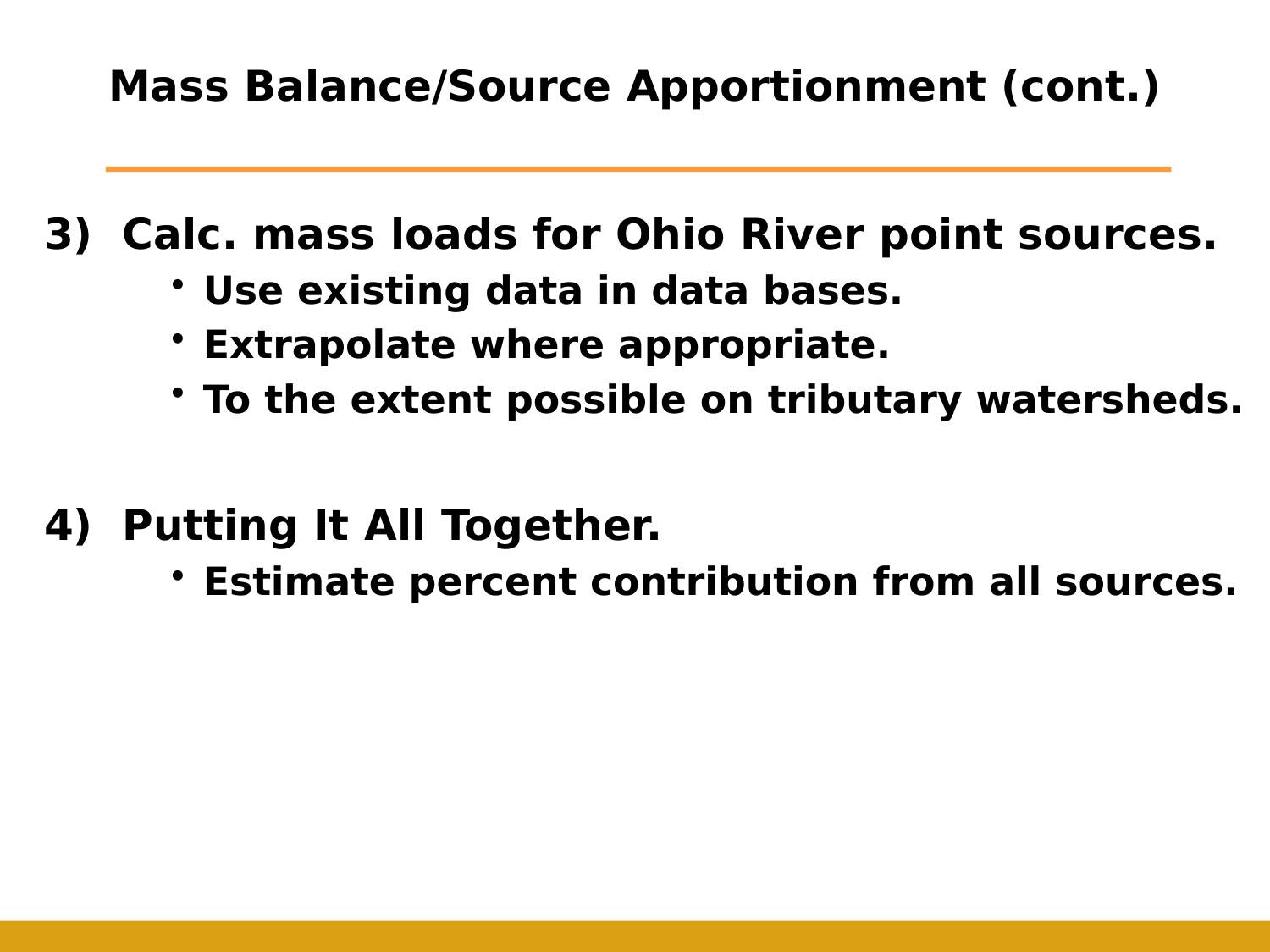

# Mass Balance/Source Apportionment (cont.)

3)  Calc. mass loads for Ohio River point sources.
Use existing data in data bases.
Extrapolate where appropriate.
To the extent possible on tributary watersheds.

4)  Putting It All Together.
Estimate percent contribution from all sources.